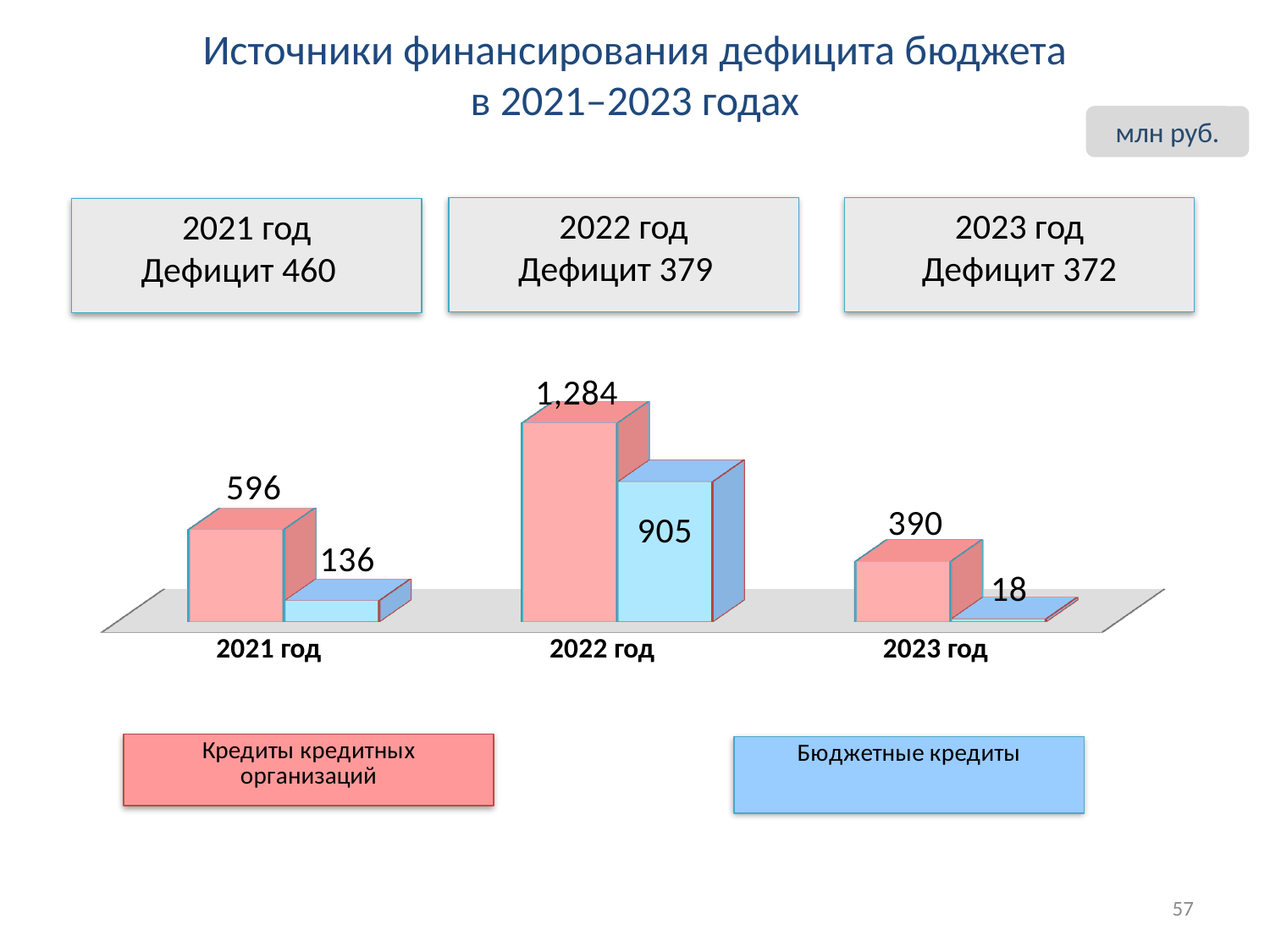

# Источники финансирования дефицита бюджета в 2021–2023 годах
млн руб.
2022 год
Дефицит 379

2023 год
Дефицит 372

2021 год
Дефицит 460

[unsupported chart]

57